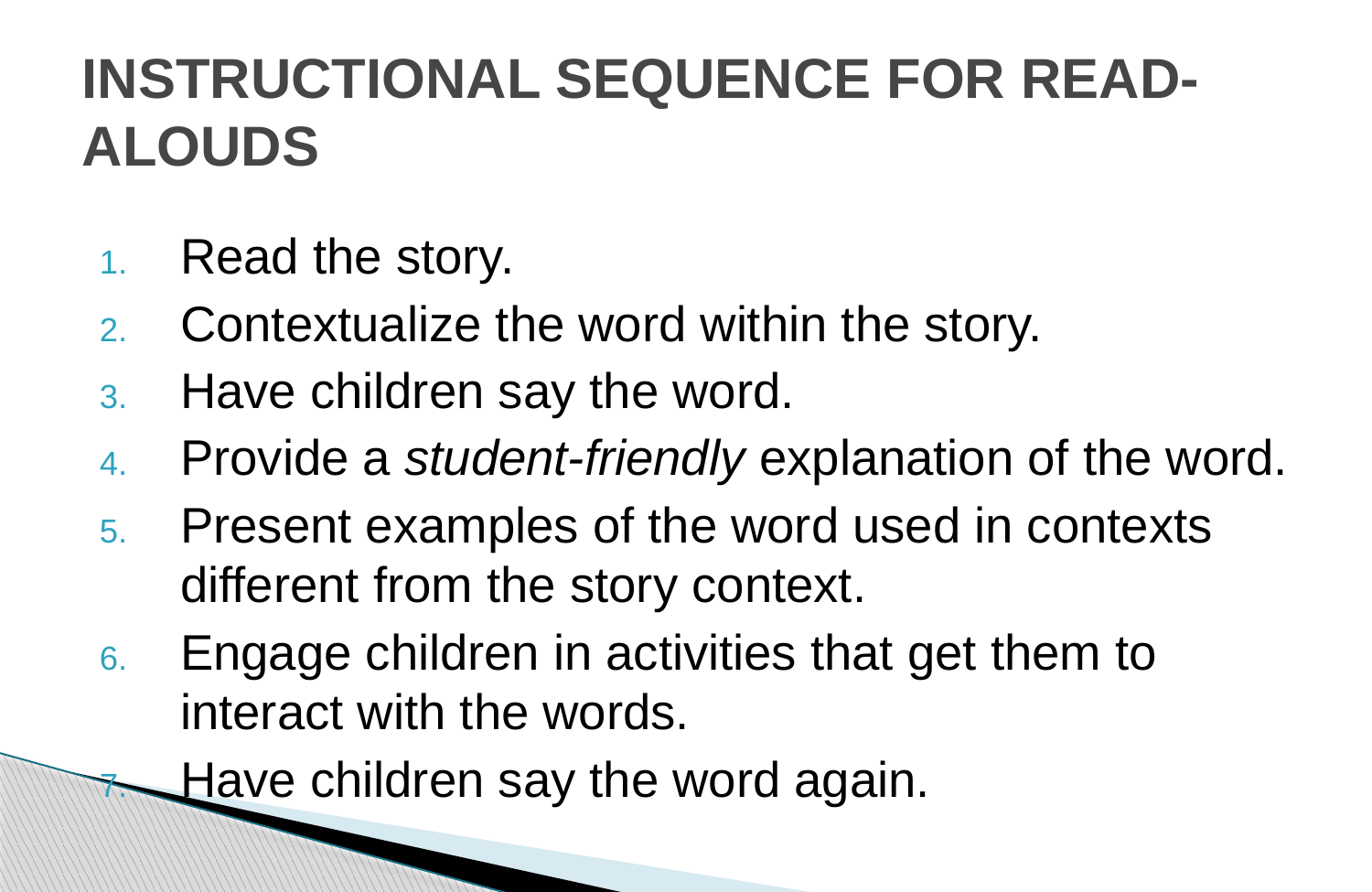

# INSTRUCTIONAL SEQUENCE FOR READ-ALOUDS
Read the story.
Contextualize the word within the story.
Have children say the word.
Provide a student-friendly explanation of the word.
Present examples of the word used in contexts different from the story context.
Engage children in activities that get them to interact with the words.
Have children say the word again.